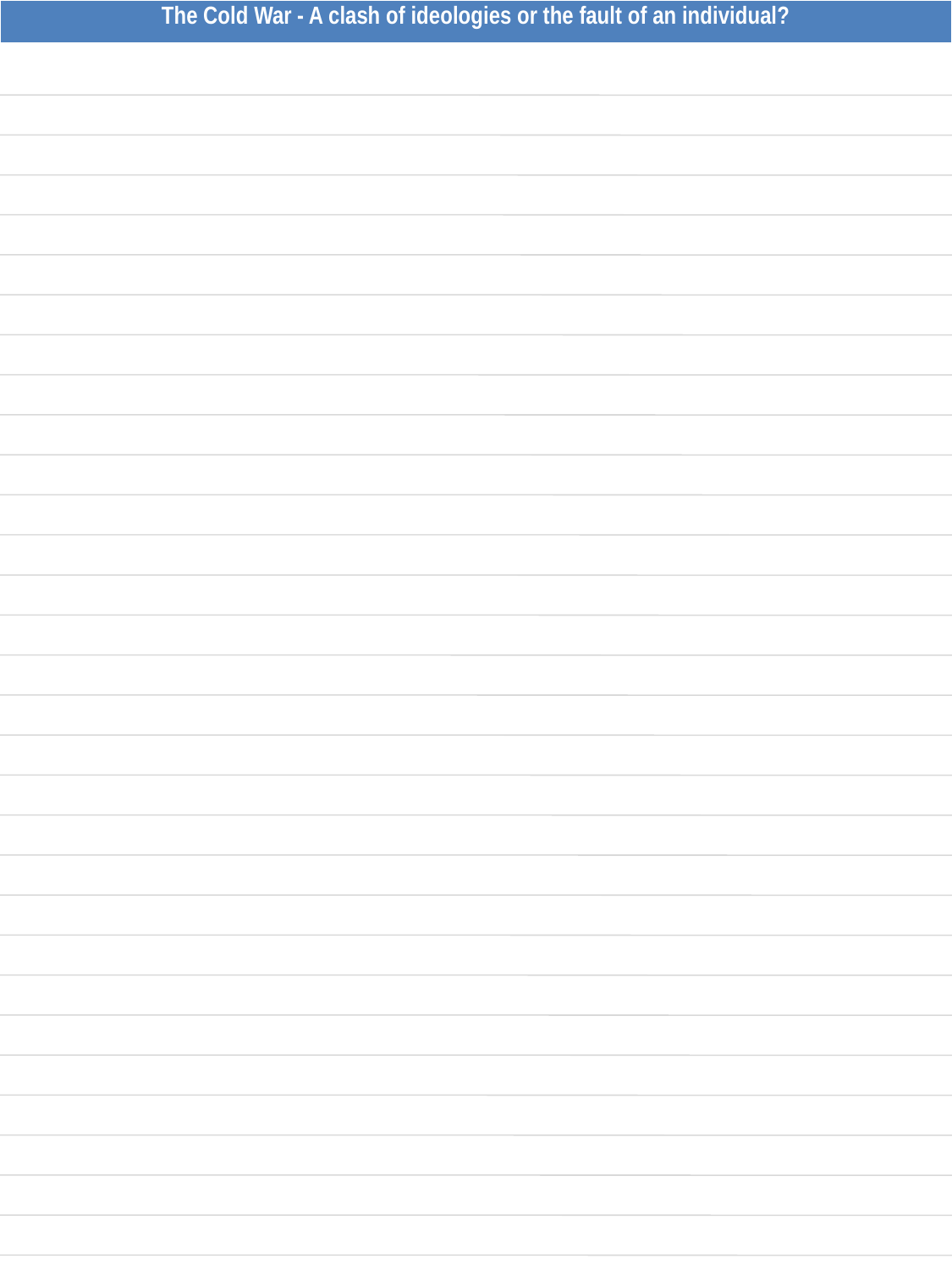

| The Cold War - A clash of ideologies or the fault of an individual? |
| --- |